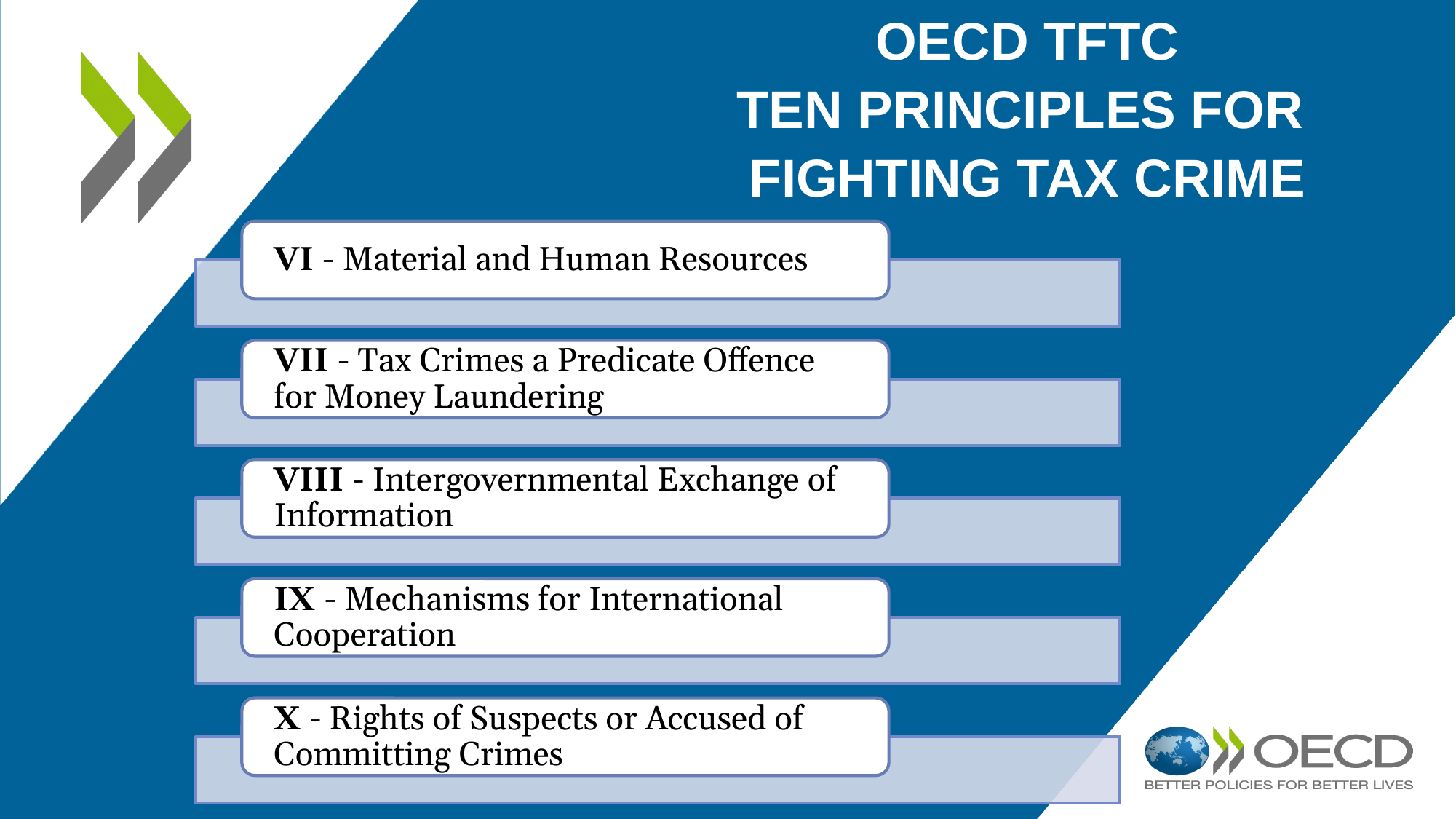

# OECD tftc Ten Principles for Fighting Tax Crime
VI - Material and Human Resources
VII - Tax Crimes a Predicate Offence for Money Laundering
VIII - Intergovernmental Exchange of Information
IX - Mechanisms for International Cooperation
X - Rights of Suspects or Accused of Committing Crimes